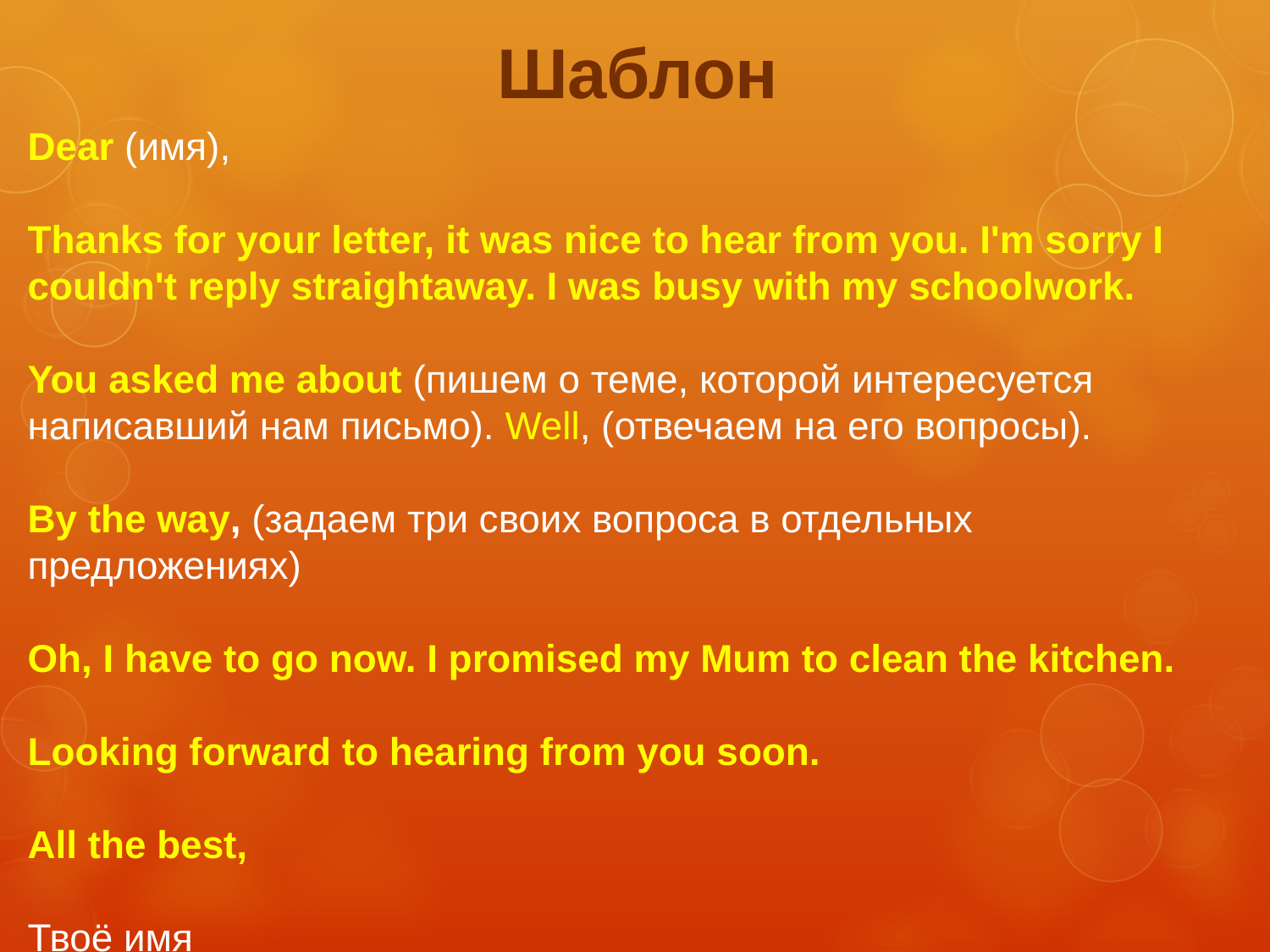

Шаблон
# Dear (имя), Thanks for your letter, it was nice to hear from you. I'm sorry I couldn't reply straightaway. I was busy with my schoolwork. You asked me about (пишем о теме, которой интересуется написавший нам письмо). Well, (отвечаем на его вопросы). By the way, (задаем три своих вопроса в отдельных предложениях) Oh, I have to go now. I promised my Mum to clean the kitchen. Looking forward to hearing from you soon. All the best, Твоё имя